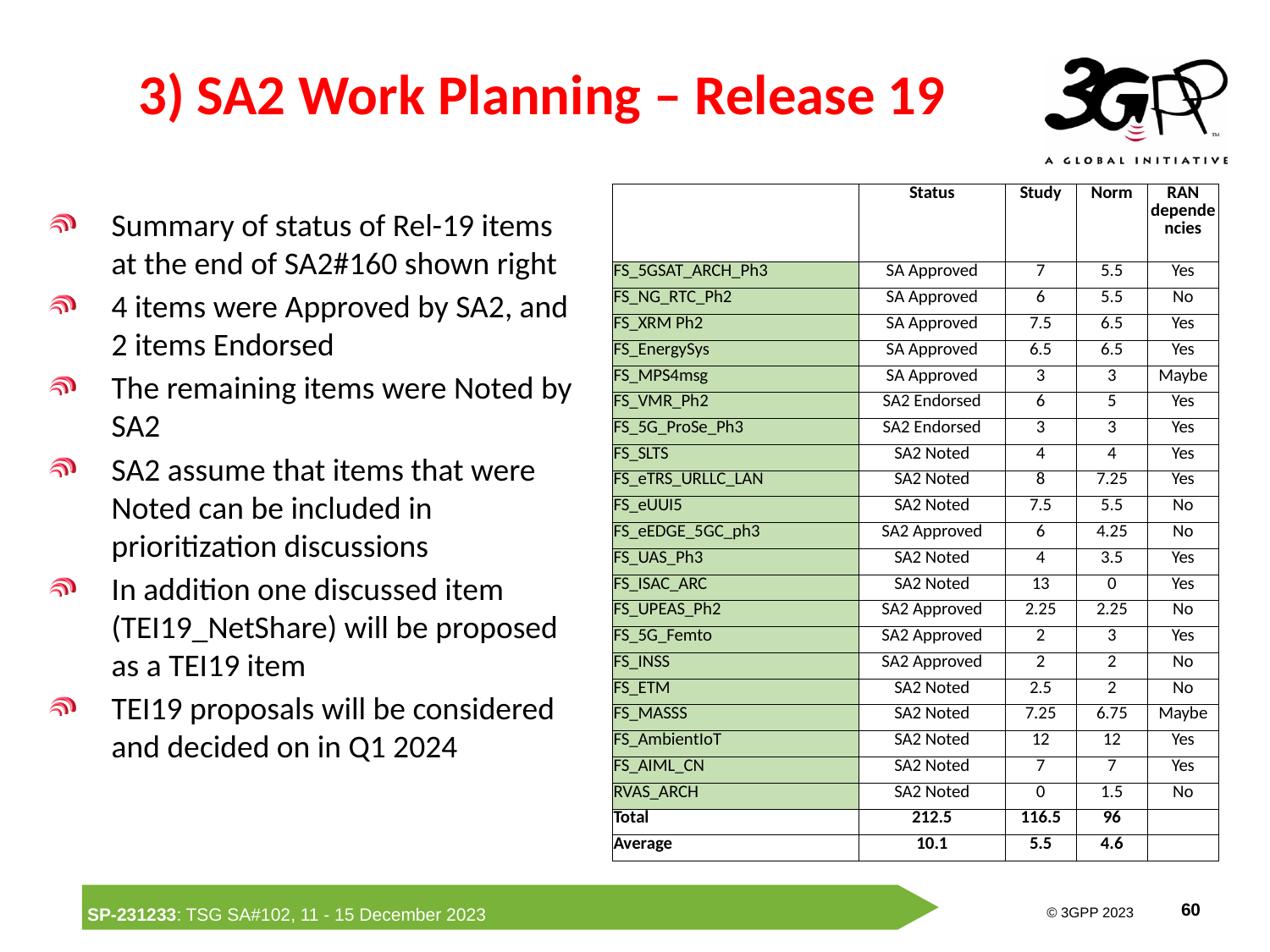

# 3) SA2 Work Planning – Release 19
|  | Status | Study | Norm | RAN dependencies |
| --- | --- | --- | --- | --- |
| FS\_5GSAT\_ARCH\_Ph3 | SA Approved | 7 | 5.5 | Yes |
| FS\_NG\_RTC\_Ph2 | SA Approved | 6 | 5.5 | No |
| FS\_XRM Ph2 | SA Approved | 7.5 | 6.5 | Yes |
| FS\_EnergySys | SA Approved | 6.5 | 6.5 | Yes |
| FS\_MPS4msg | SA Approved | 3 | 3 | Maybe |
| FS\_VMR\_Ph2 | SA2 Endorsed | 6 | 5 | Yes |
| FS\_5G\_ProSe\_Ph3 | SA2 Endorsed | 3 | 3 | Yes |
| FS\_SLTS | SA2 Noted | 4 | 4 | Yes |
| FS\_eTRS\_URLLC\_LAN | SA2 Noted | 8 | 7.25 | Yes |
| FS\_eUUI5 | SA2 Noted | 7.5 | 5.5 | No |
| FS\_eEDGE\_5GC\_ph3 | SA2 Approved | 6 | 4.25 | No |
| FS\_UAS\_Ph3 | SA2 Noted | 4 | 3.5 | Yes |
| FS\_ISAC\_ARC | SA2 Noted | 13 | 0 | Yes |
| FS\_UPEAS\_Ph2 | SA2 Approved | 2.25 | 2.25 | No |
| FS\_5G\_Femto | SA2 Approved | 2 | 3 | Yes |
| FS\_INSS | SA2 Approved | 2 | 2 | No |
| FS\_ETM | SA2 Noted | 2.5 | 2 | No |
| FS\_MASSS | SA2 Noted | 7.25 | 6.75 | Maybe |
| FS\_AmbientIoT | SA2 Noted | 12 | 12 | Yes |
| FS\_AIML\_CN | SA2 Noted | 7 | 7 | Yes |
| RVAS\_ARCH | SA2 Noted | 0 | 1.5 | No |
| Total | 212.5 | 116.5 | 96 |  |
| Average | 10.1 | 5.5 | 4.6 |  |
Summary of status of Rel-19 items at the end of SA2#160 shown right
4 items were Approved by SA2, and 2 items Endorsed
The remaining items were Noted by SA2
SA2 assume that items that were Noted can be included in prioritization discussions
In addition one discussed item (TEI19_NetShare) will be proposed as a TEI19 item
TEI19 proposals will be considered and decided on in Q1 2024